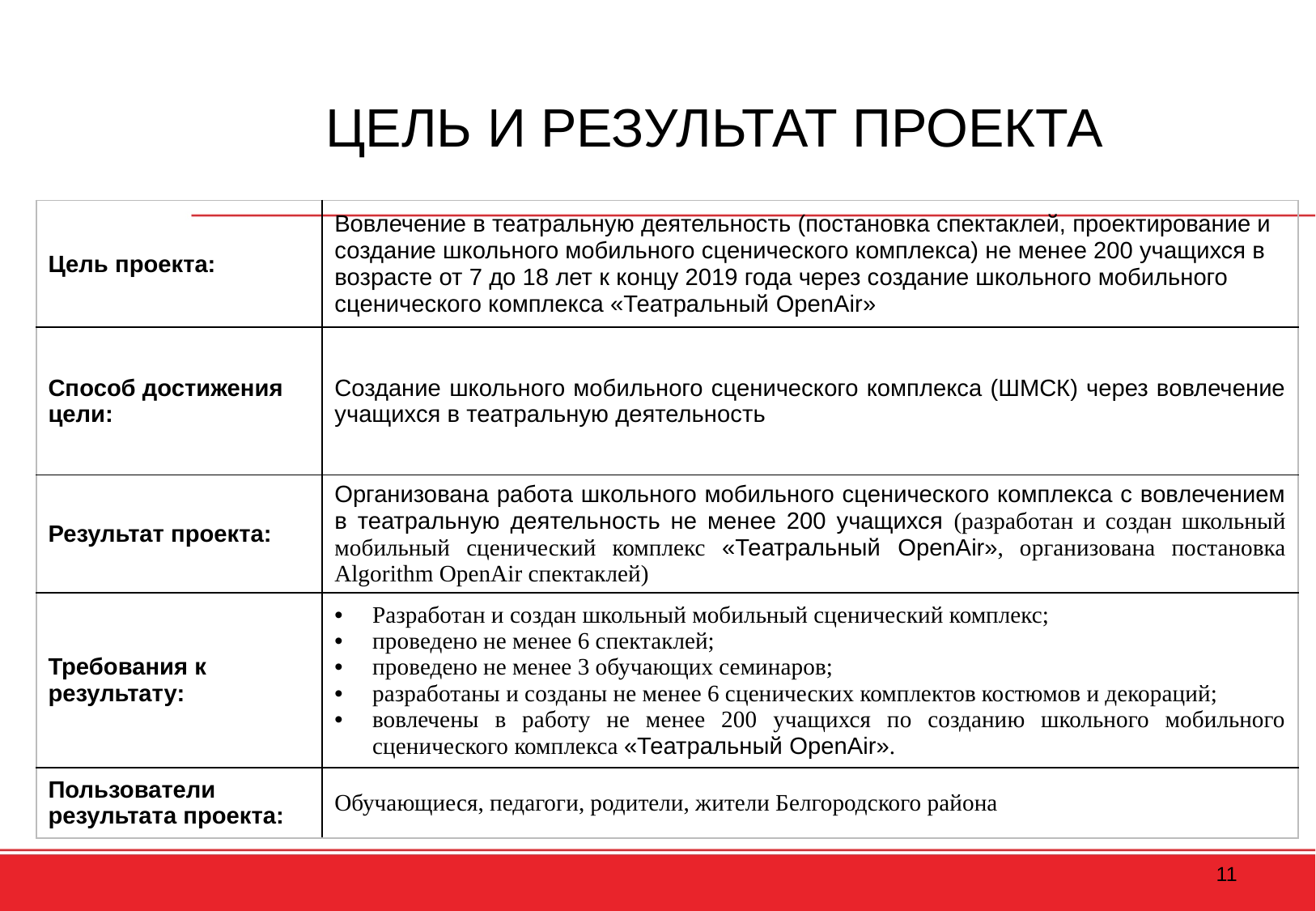

# ЦЕЛЬ И РЕЗУЛЬТАТ ПРОЕКТА
| Цель проекта: | Вовлечение в театральную деятельность (постановка спектаклей, проектирование и создание школьного мобильного сценического комплекса) не менее 200 учащихся в возрасте от 7 до 18 лет к концу 2019 года через создание школьного мобильного сценического комплекса «Театральный OpenAir» |
| --- | --- |
| Способ достижения цели: | Создание школьного мобильного сценического комплекса (ШМСК) через вовлечение учащихся в театральную деятельность |
| Результат проекта: | Организована работа школьного мобильного сценического комплекса с вовлечением в театральную деятельность не менее 200 учащихся (разработан и создан школьный мобильный сценический комплекс «Театральный OpenAir», организована постановка Algorithm OpenAir спектаклей) |
| Требования к результату: | Разработан и создан школьный мобильный сценический комплекс; проведено не менее 6 спектаклей; проведено не менее 3 обучающих семинаров; разработаны и созданы не менее 6 сценических комплектов костюмов и декораций; вовлечены в работу не менее 200 учащихся по созданию школьного мобильного сценического комплекса «Театральный OpenAir». |
| Пользователи результата проекта: | Обучающиеся, педагоги, родители, жители Белгородского района |
11